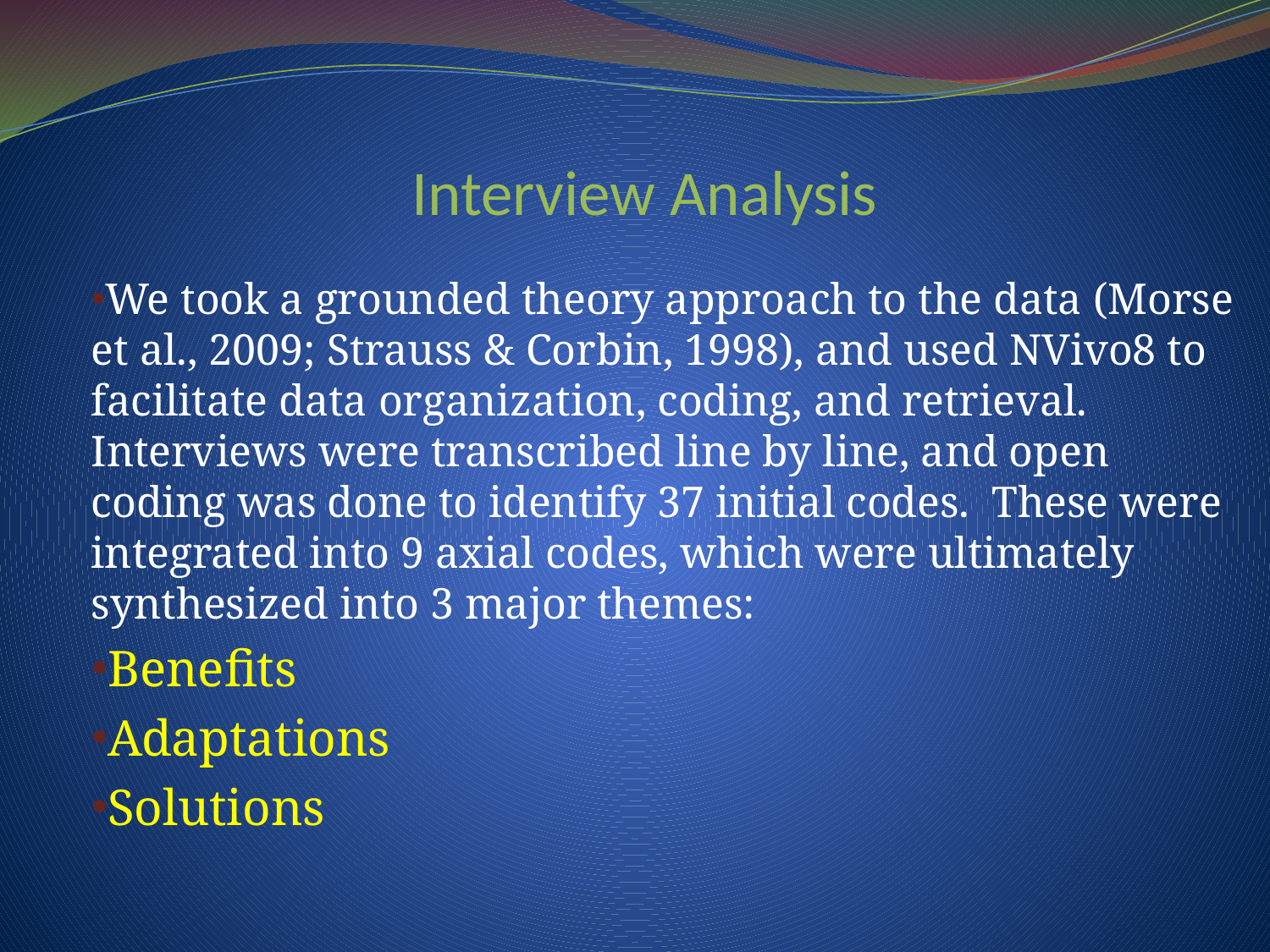

Interview Analysis
We took a grounded theory approach to the data (Morse et al., 2009; Strauss & Corbin, 1998), and used NVivo8 to facilitate data organization, coding, and retrieval.  Interviews were transcribed line by line, and open coding was done to identify 37 initial codes.  These were integrated into 9 axial codes, which were ultimately synthesized into 3 major themes:
Benefits
Adaptations
Solutions